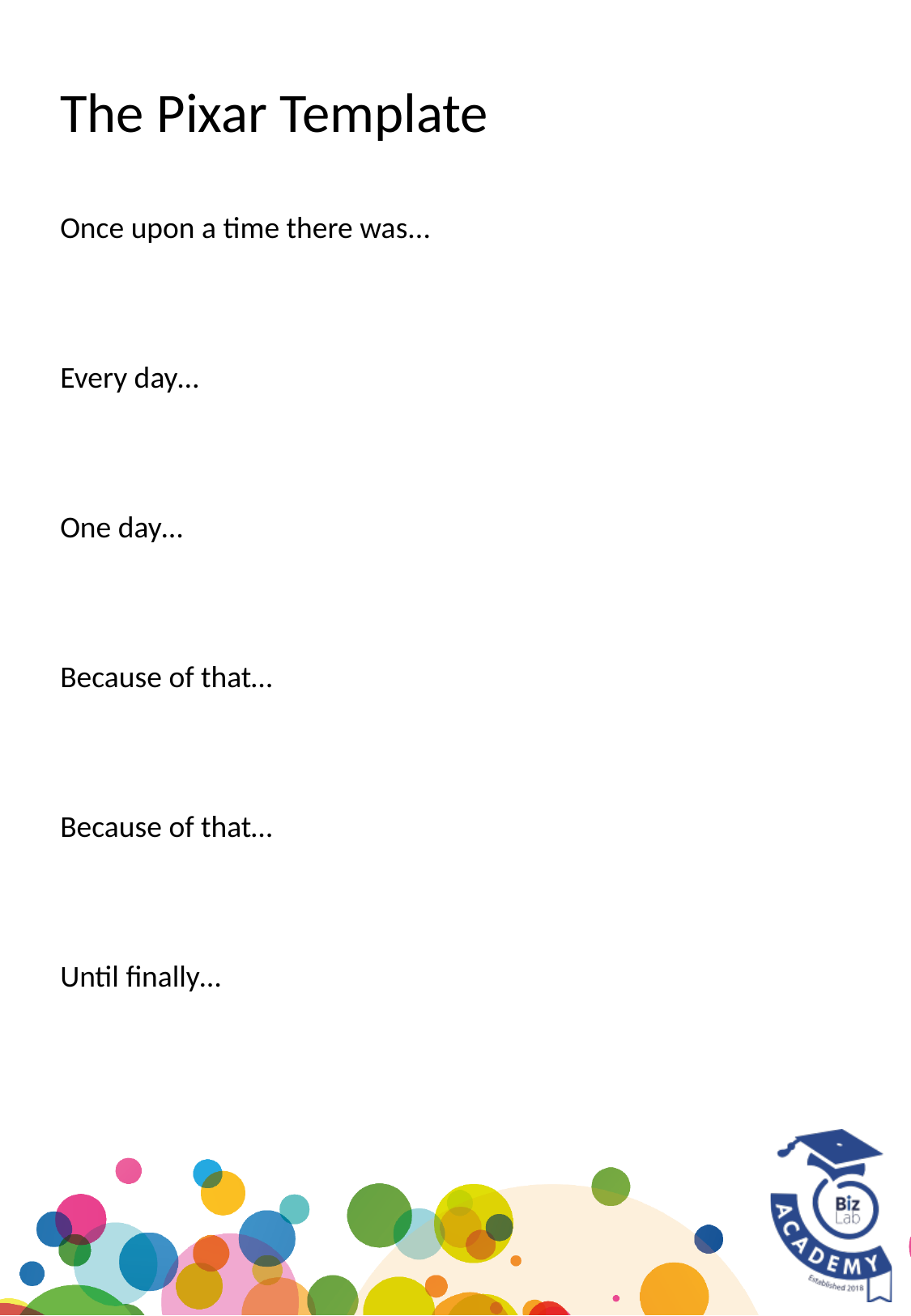

# The Pixar Template
Once upon a time there was...

Every day…

One day…

Because of that…

Because of that…

Until finally…